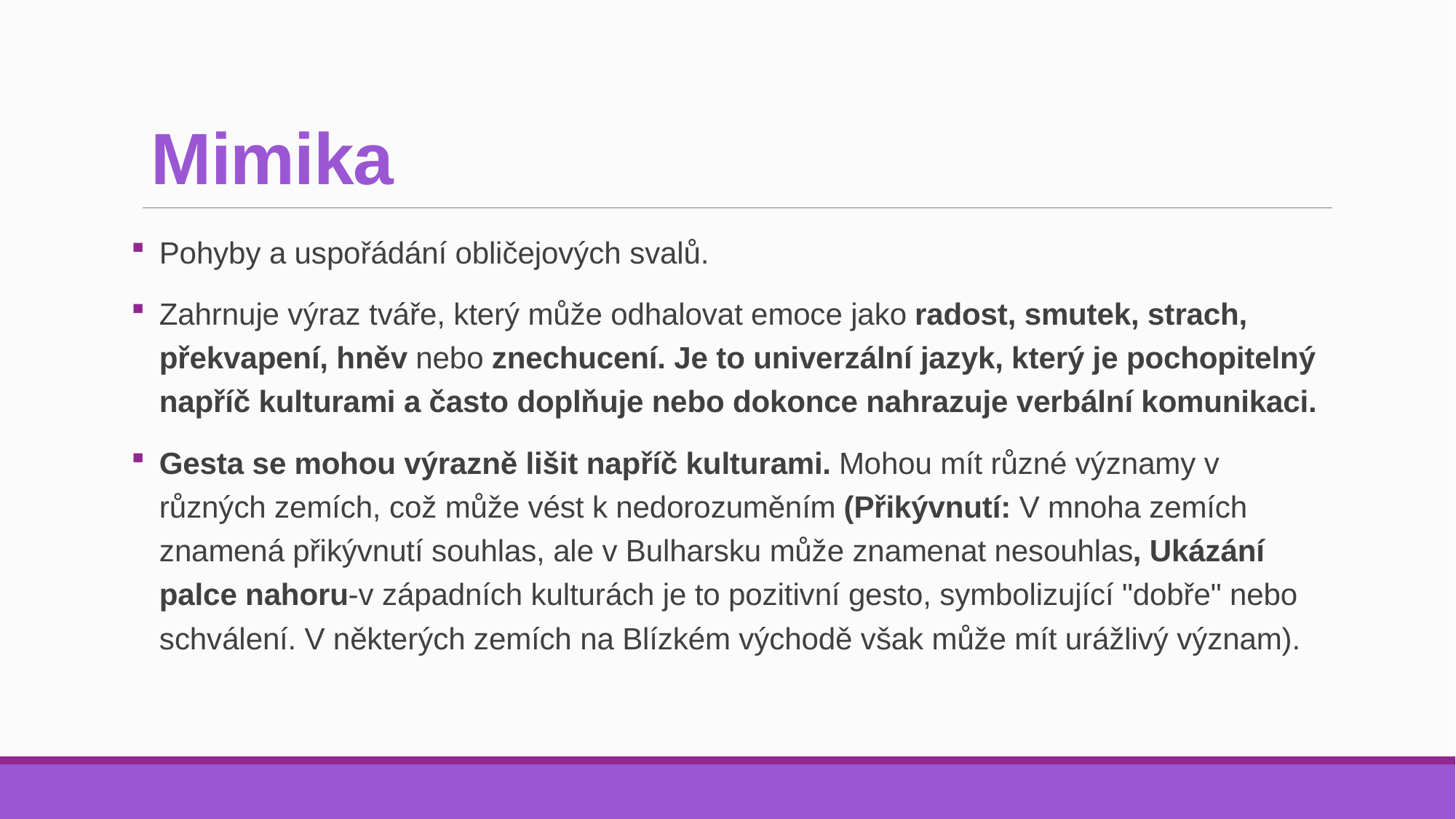

# Mimika
Pohyby a uspořádání obličejových svalů.
Zahrnuje výraz tváře, který může odhalovat emoce jako radost, smutek, strach, překvapení, hněv nebo znechucení. Je to univerzální jazyk, který je pochopitelný napříč kulturami a často doplňuje nebo dokonce nahrazuje verbální komunikaci.
Gesta se mohou výrazně lišit napříč kulturami. Mohou mít různé významy v různých zemích, což může vést k nedorozuměním (Přikývnutí: V mnoha zemích znamená přikývnutí souhlas, ale v Bulharsku může znamenat nesouhlas, Ukázání palce nahoru-v západních kulturách je to pozitivní gesto, symbolizující "dobře" nebo schválení. V některých zemích na Blízkém východě však může mít urážlivý význam).